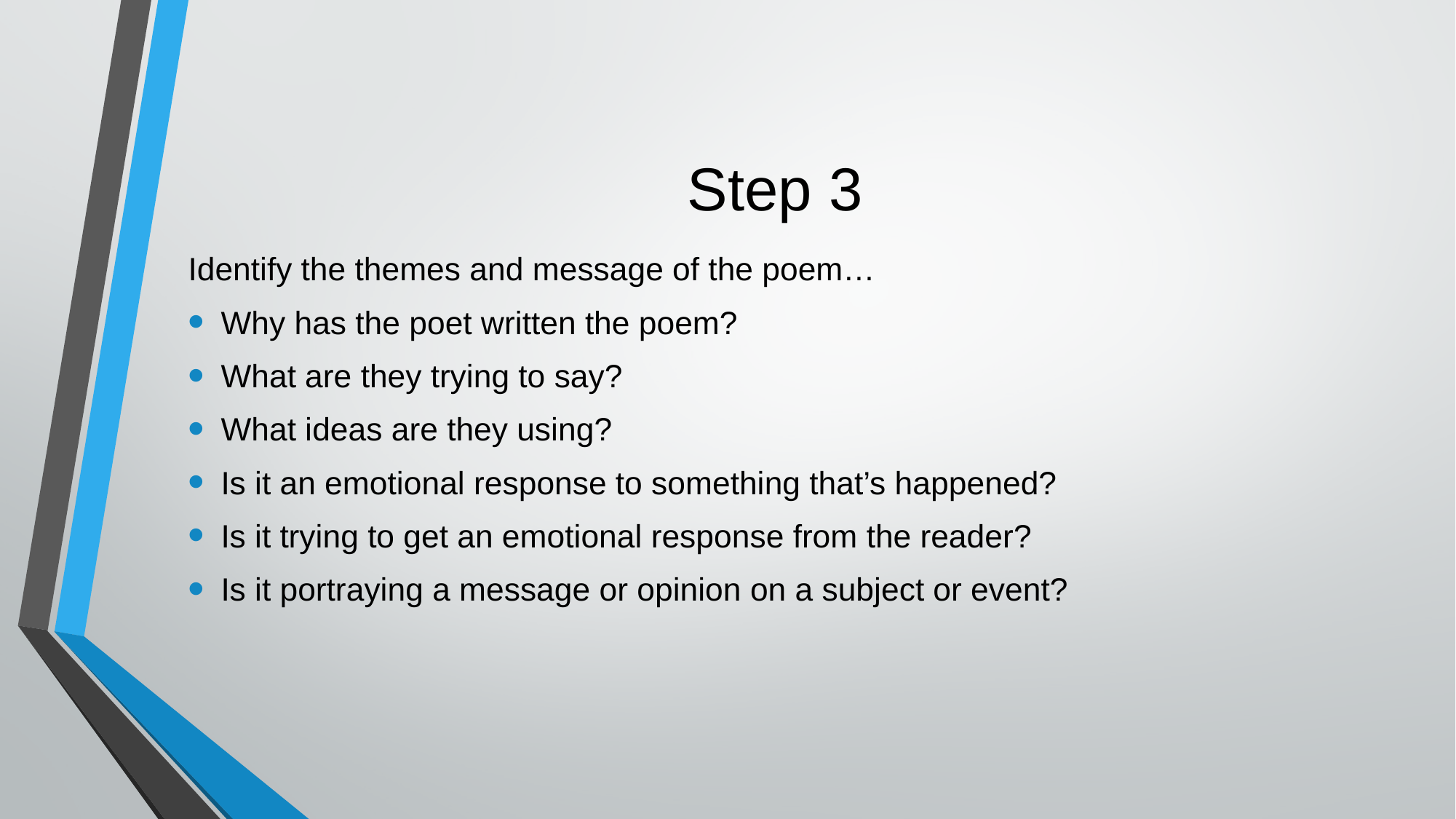

# Step 3
Identify the themes and message of the poem…
Why has the poet written the poem?
What are they trying to say?
What ideas are they using?
Is it an emotional response to something that’s happened?
Is it trying to get an emotional response from the reader?
Is it portraying a message or opinion on a subject or event?